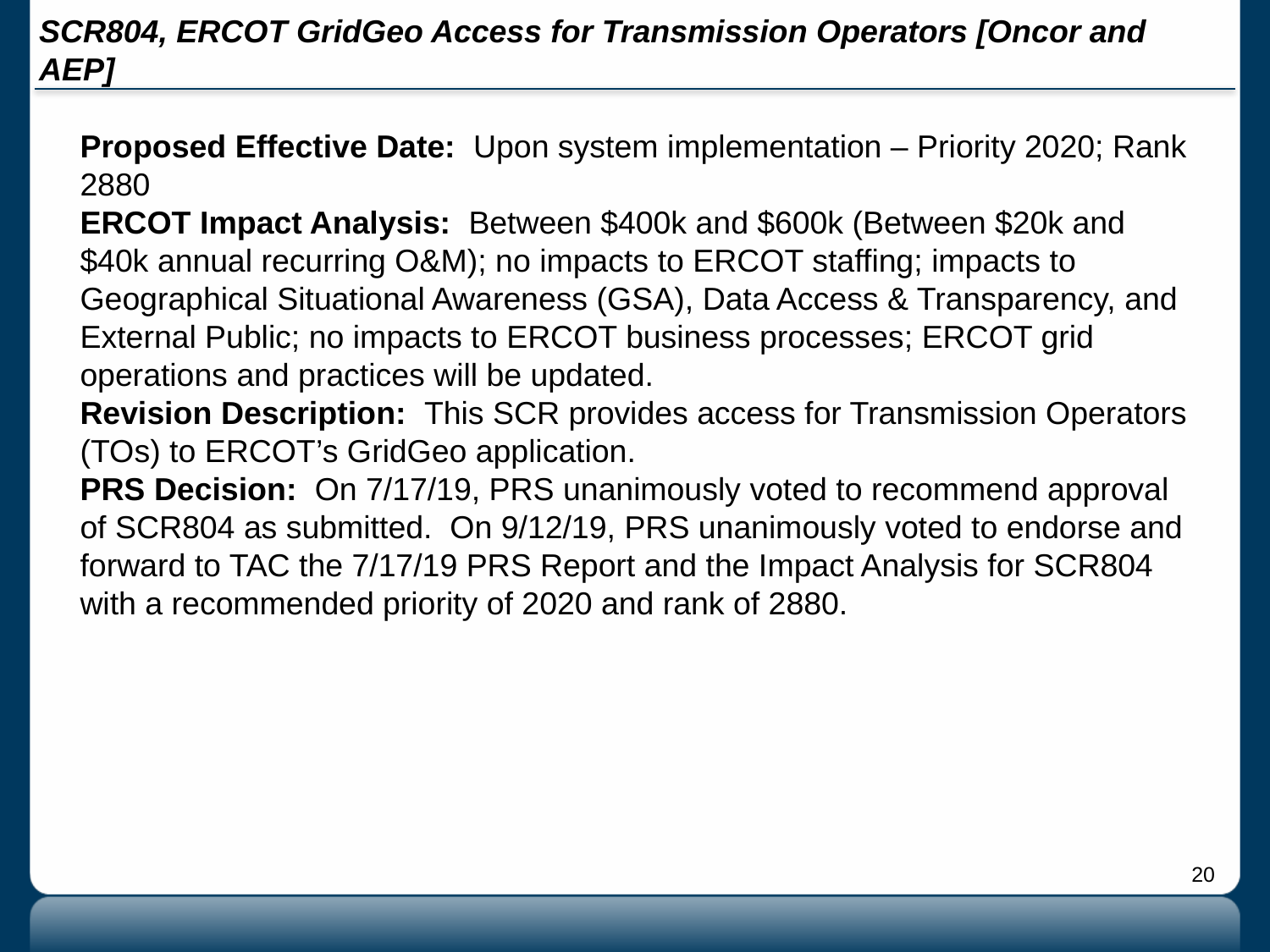

# SCR804, ERCOT GridGeo Access for Transmission Operators [Oncor and AEP]
Proposed Effective Date:  Upon system implementation – Priority 2020; Rank 2880
ERCOT Impact Analysis:  Between $400k and $600k (Between $20k and $40k annual recurring O&M); no impacts to ERCOT staffing; impacts to Geographical Situational Awareness (GSA), Data Access & Transparency, and External Public; no impacts to ERCOT business processes; ERCOT grid operations and practices will be updated.
Revision Description:  This SCR provides access for Transmission Operators (TOs) to ERCOT’s GridGeo application.
PRS Decision:  On 7/17/19, PRS unanimously voted to recommend approval of SCR804 as submitted.  On 9/12/19, PRS unanimously voted to endorse and forward to TAC the 7/17/19 PRS Report and the Impact Analysis for SCR804 with a recommended priority of 2020 and rank of 2880.